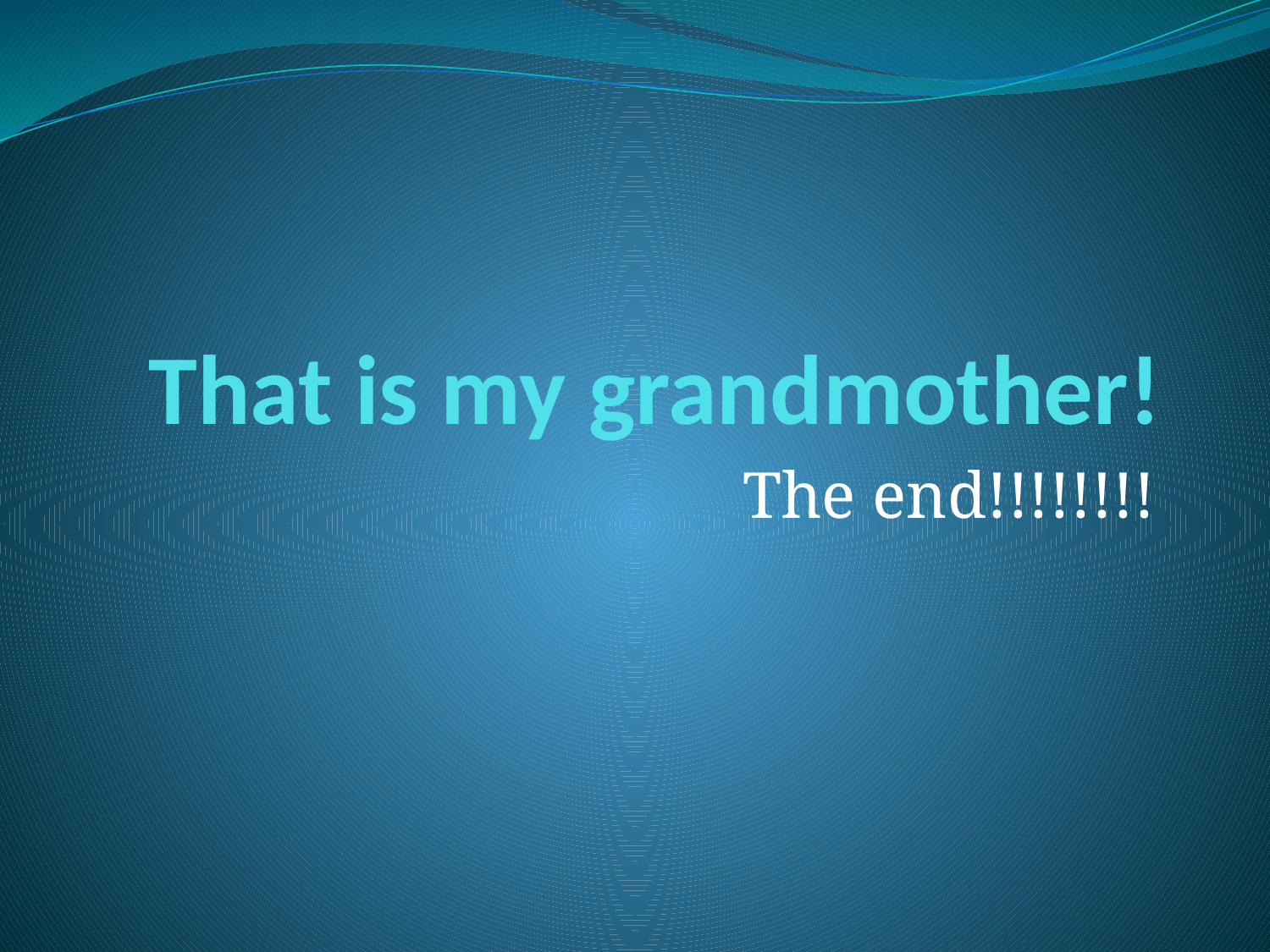

# That is my grandmother!
The end!!!!!!!!